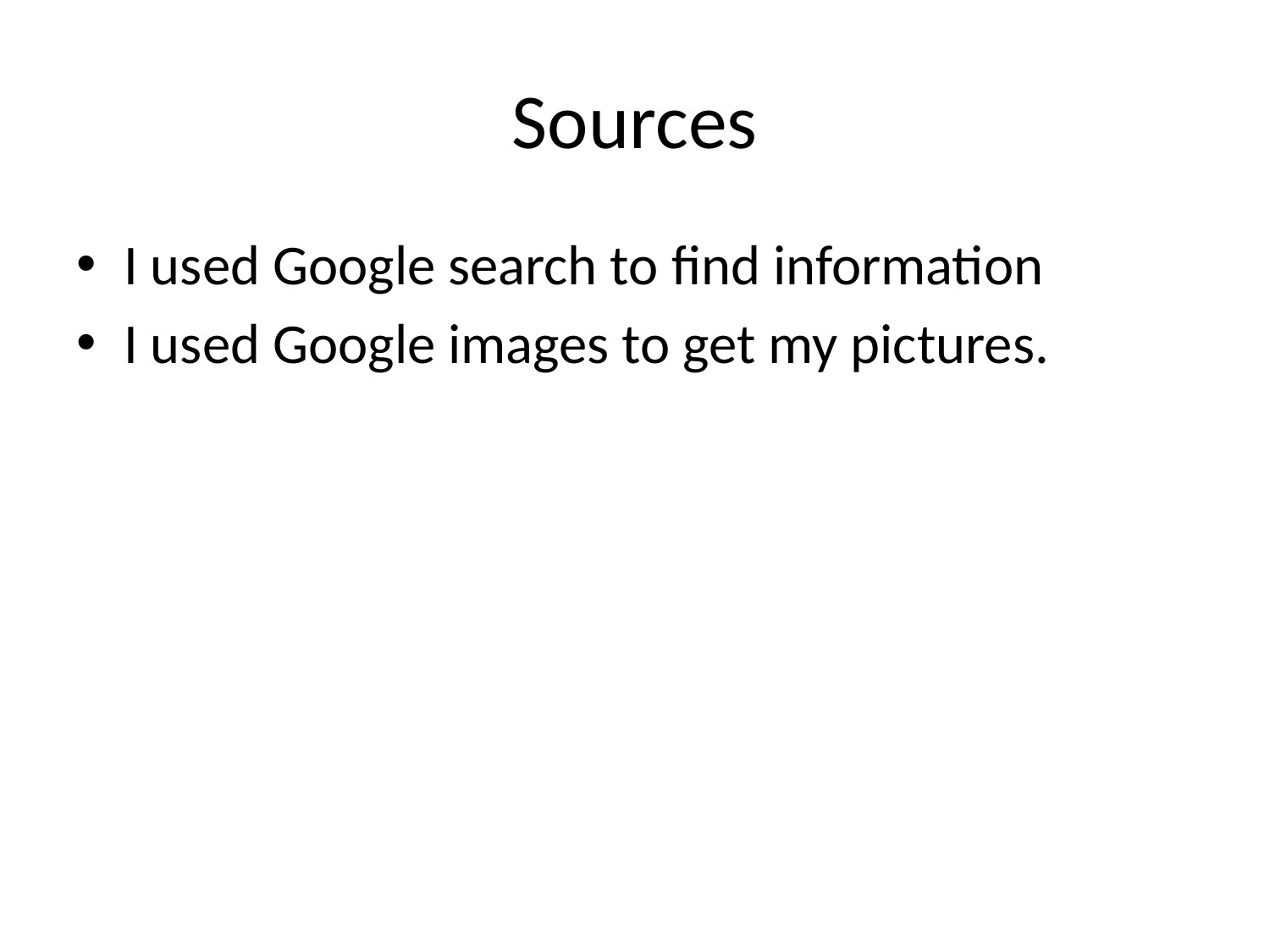

# Sources
I used Google search to find information
I used Google images to get my pictures.